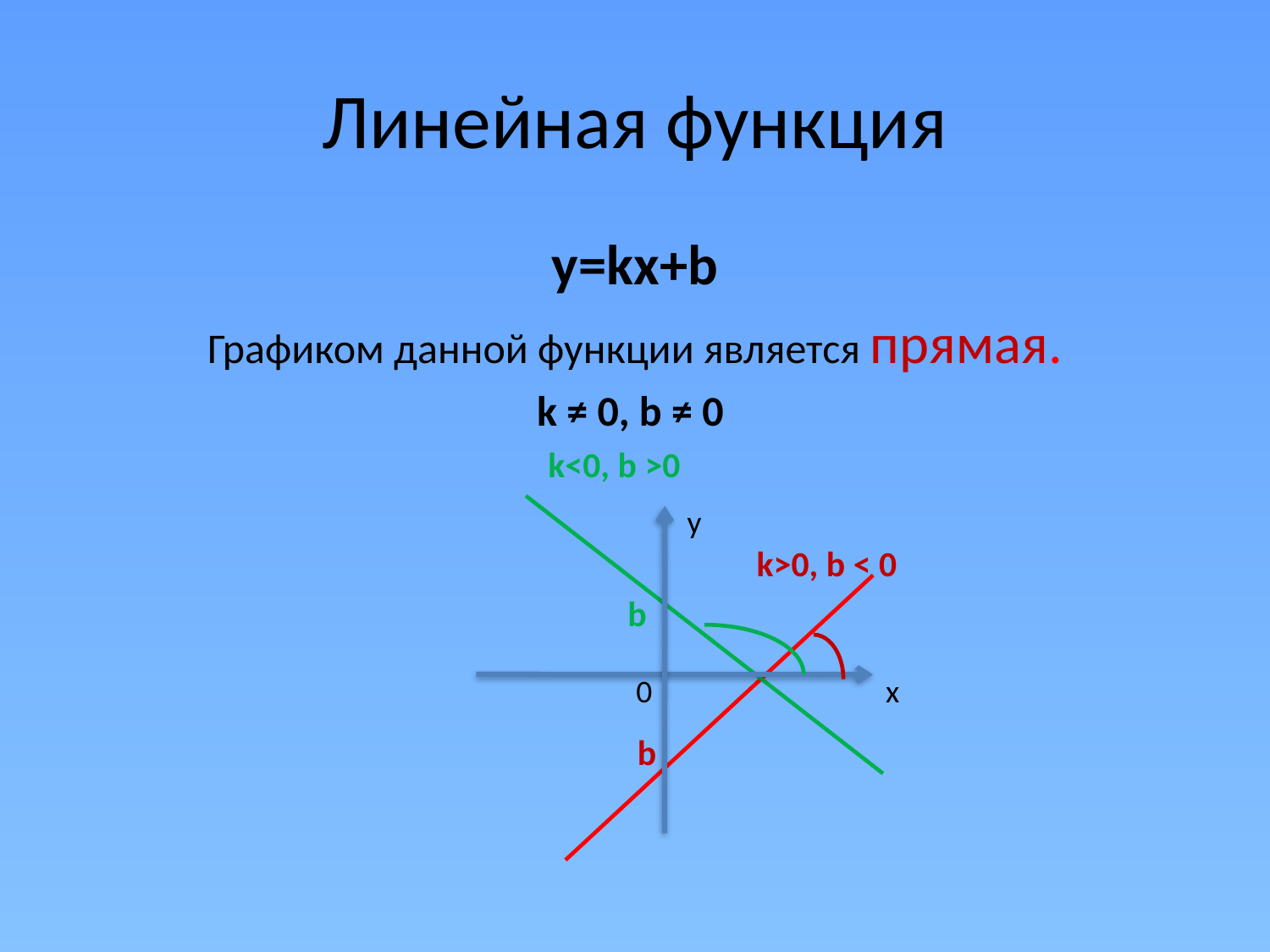

# Линейная функция
y=kx+b
Графиком данной функции является прямая.
k ≠ 0, b ≠ 0
k<0, b >0
y
0
x
k>0, b < 0
b

b